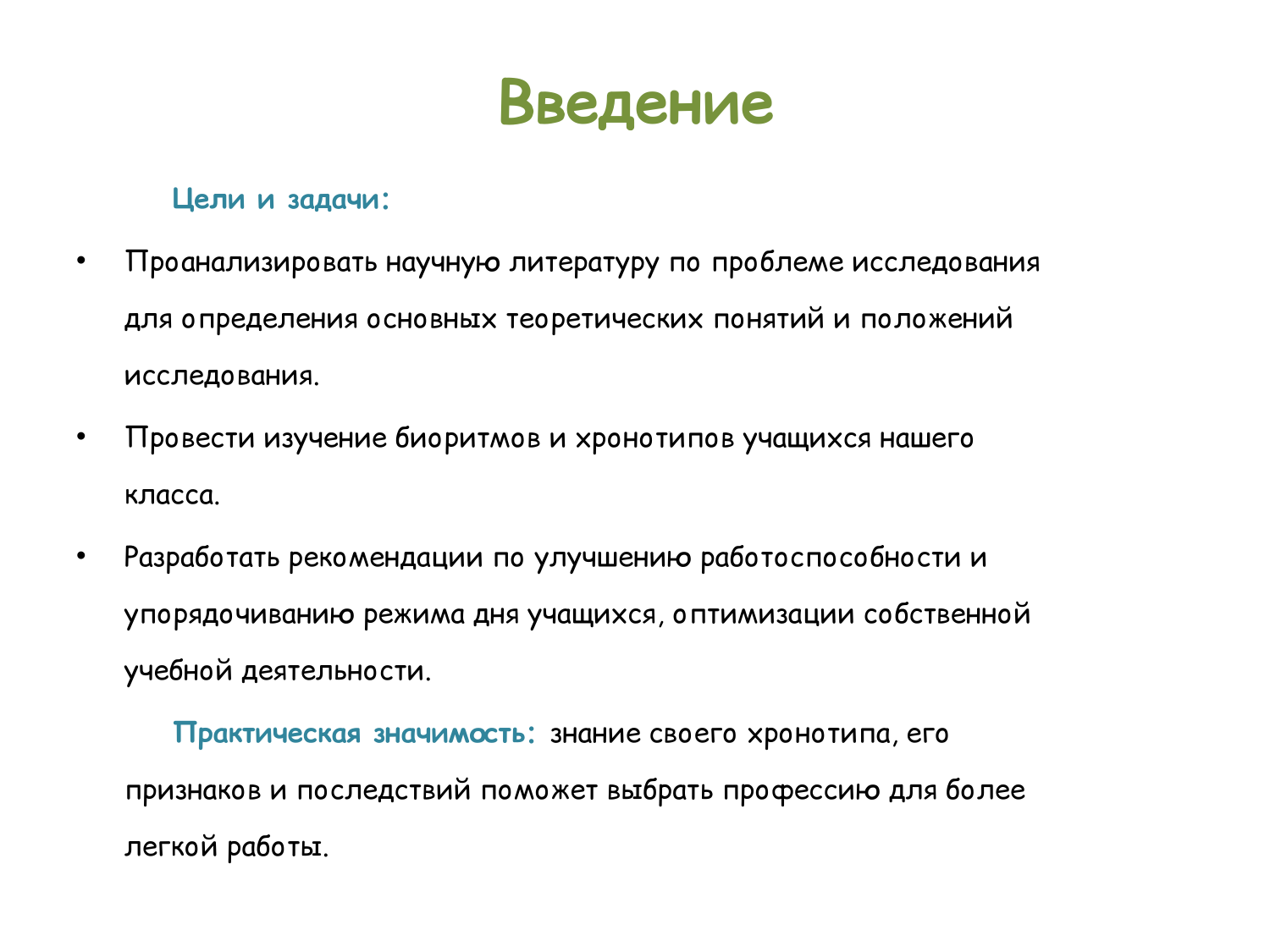

# Введение

        Цели и задачи:
Проанализировать научную литературу по проблеме исследования для определения основных теоретических понятий и положений исследования.
Провести изучение биоритмов и хронотипов учащихся нашего класса.
Разработать рекомендации по улучшению работоспособности и упорядочиванию режима дня учащихся, оптимизации собственной учебной деятельности.
        Практическая значимость: знание своего хронотипа, его признаков и последствий поможет выбрать профессию для более легкой работы.